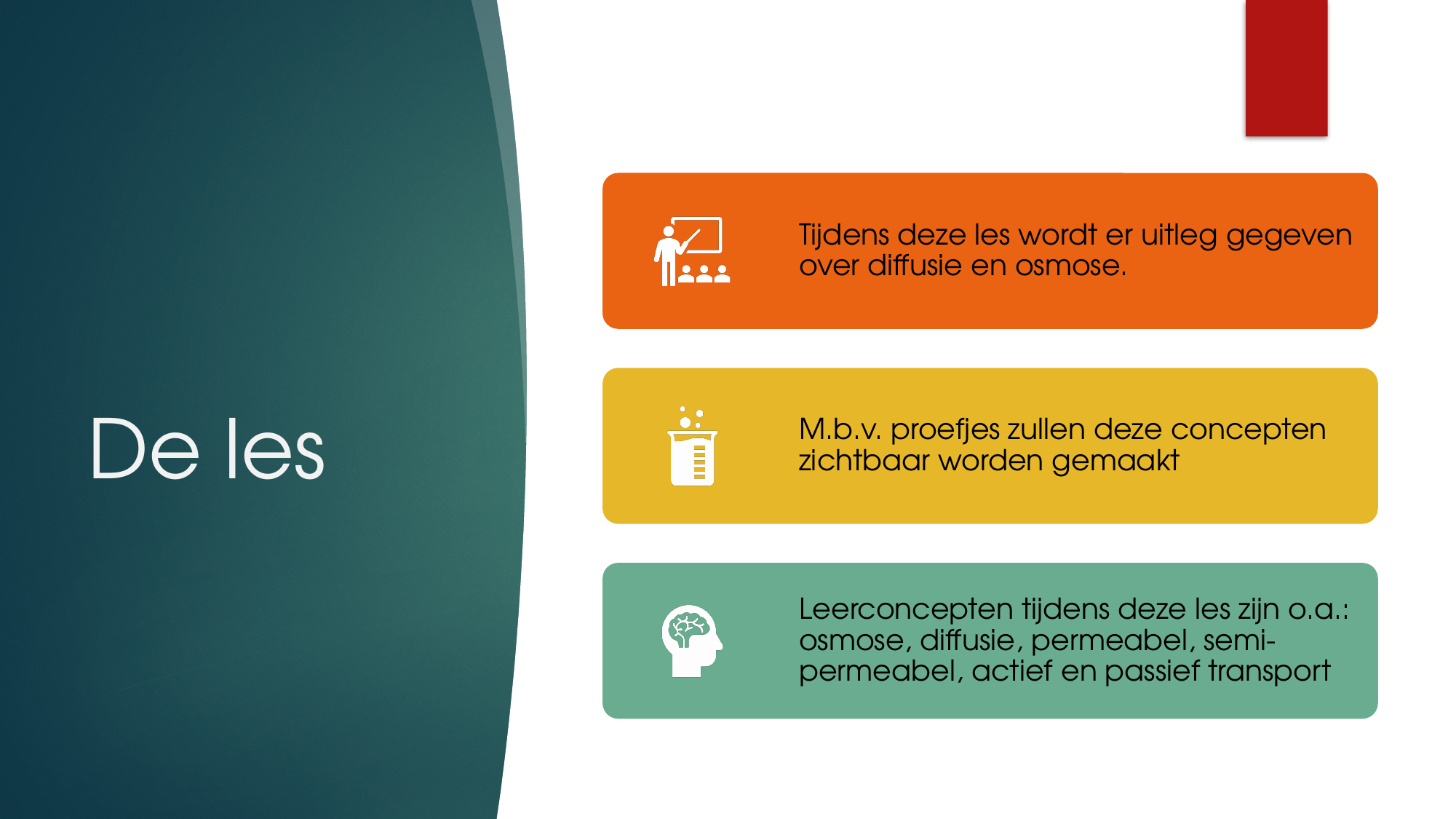

# De les
Tijdens deze les wordt er uitleg gegeven over diffusie en osmose.
M.b.v. proefjes zullen deze concepten zichtbaar worden gemaakt
Leerconcepten tijdens deze les zijn o.a.: osmose, diffusie, permeabel, semi-permeabel, actief en passief transport